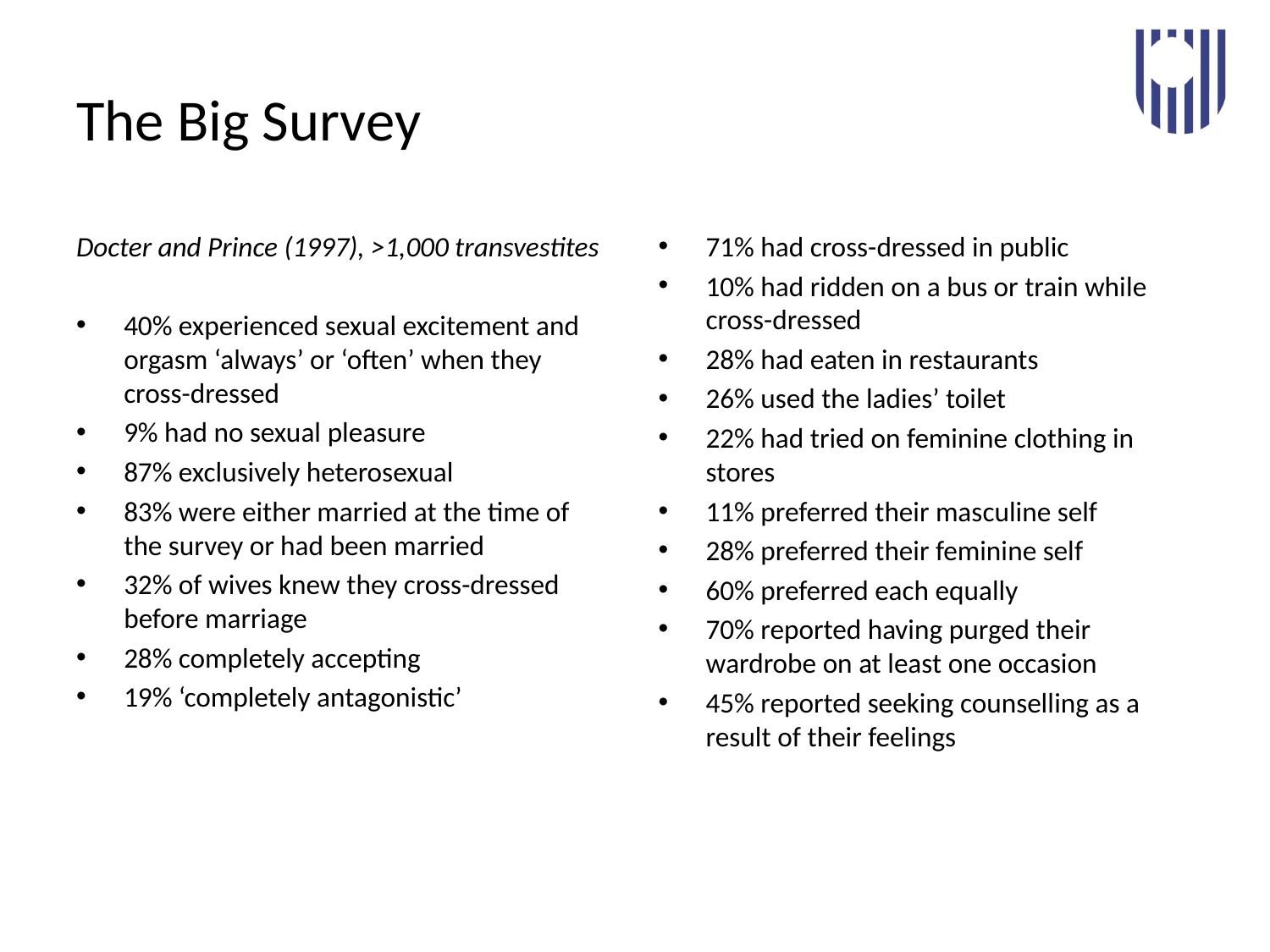

# The Big Survey
Docter and Prince (1997), >1,000 transvestites

40% experienced sexual excitement and orgasm ‘always’ or ‘often’ when they cross-dressed
9% had no sexual pleasure
87% exclusively heterosexual
83% were either married at the time of the survey or had been married
32% of wives knew they cross-dressed before marriage
28% completely accepting
19% ‘completely antagonistic’

71% had cross-dressed in public
10% had ridden on a bus or train while cross-dressed
28% had eaten in restaurants
26% used the ladies’ toilet
22% had tried on feminine clothing in stores
11% preferred their masculine self
28% preferred their feminine self
60% preferred each equally
70% reported having purged their wardrobe on at least one occasion
45% reported seeking counselling as a result of their feelings